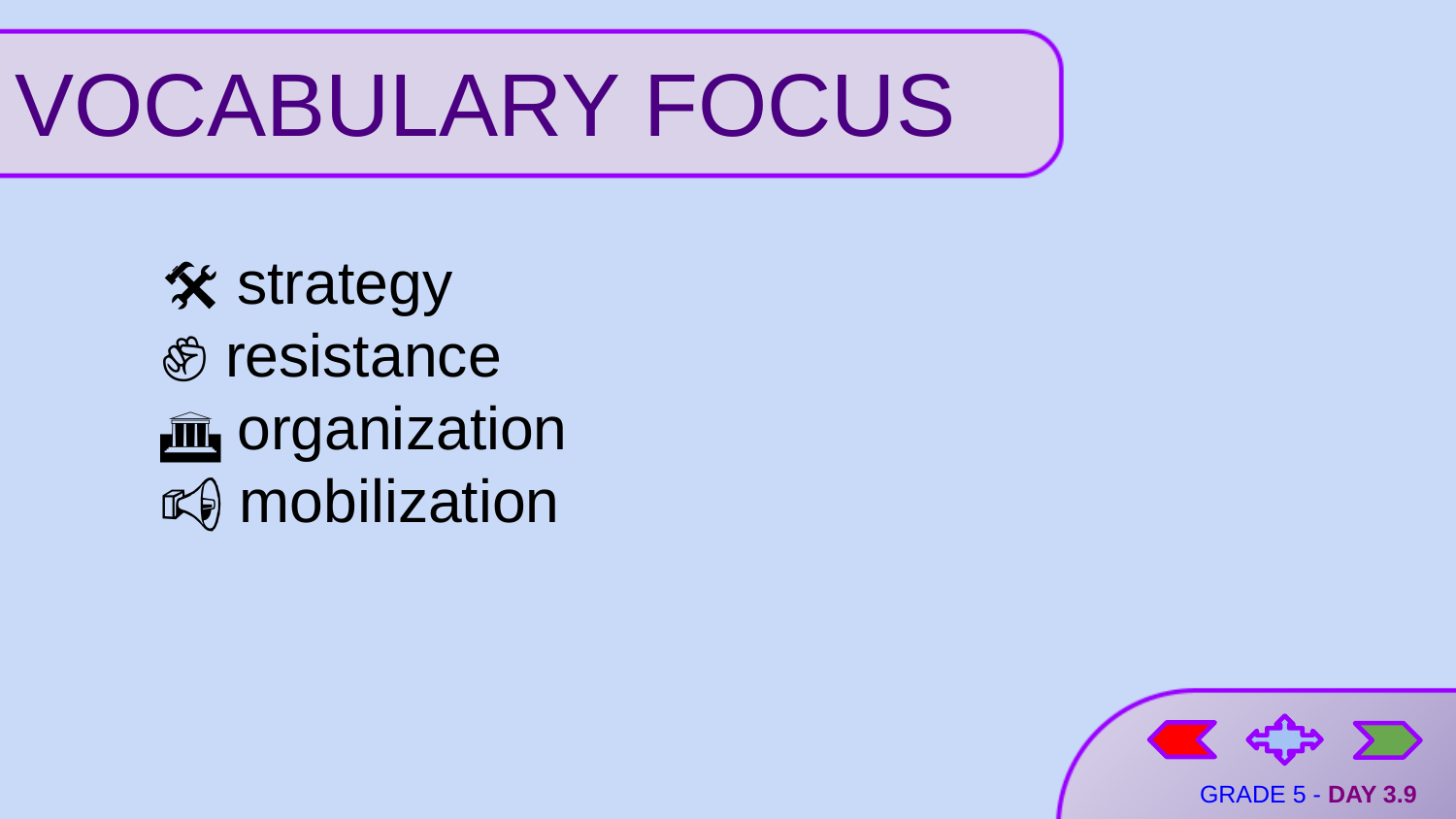

# VOCABULARY FOCUS

🛠 strategy
✊ resistance
🏛 organization
📢 mobilization

GRADE 5 - DAY 3.9